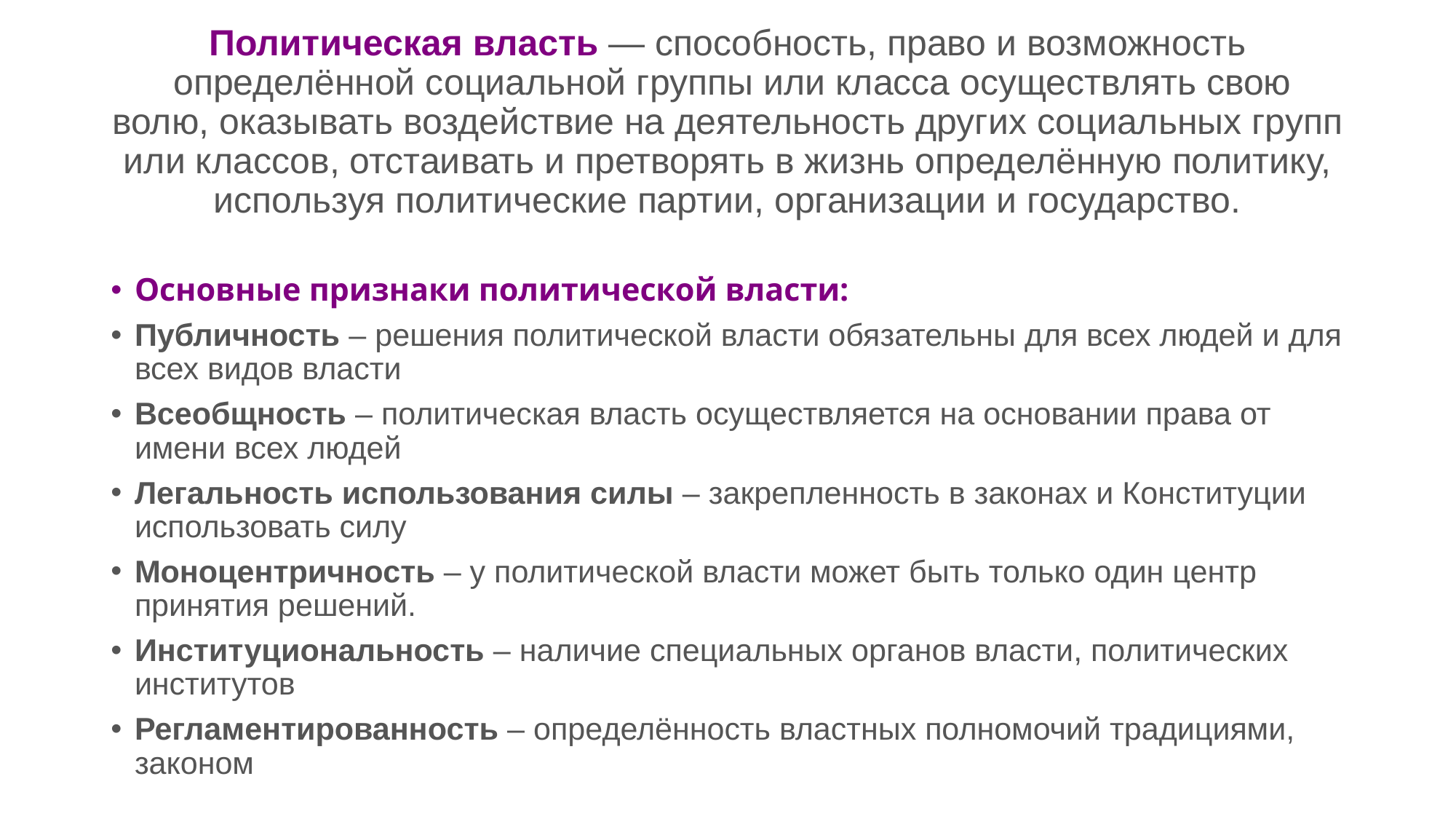

# Политическая власть — способность, право и возможность  определённой социальной группы или класса осуществлять свою волю, оказывать воздействие на деятельность других социальных групп или классов, отстаивать и претворять в жизнь определённую политику, используя политические партии, организации и государство.
Основные признаки политической власти:
Публичность – решения политической власти обязательны для всех людей и для всех видов власти
Всеобщность – политическая власть осуществляется на основании права от имени всех людей
Легальность использования силы – закрепленность в законах и Конституции использовать силу
Моноцентричность – у политической власти может быть только один центр принятия решений.
Институциональность – наличие специальных органов власти, политических институтов
Регламентированность – определённость властных полномочий традициями, законом